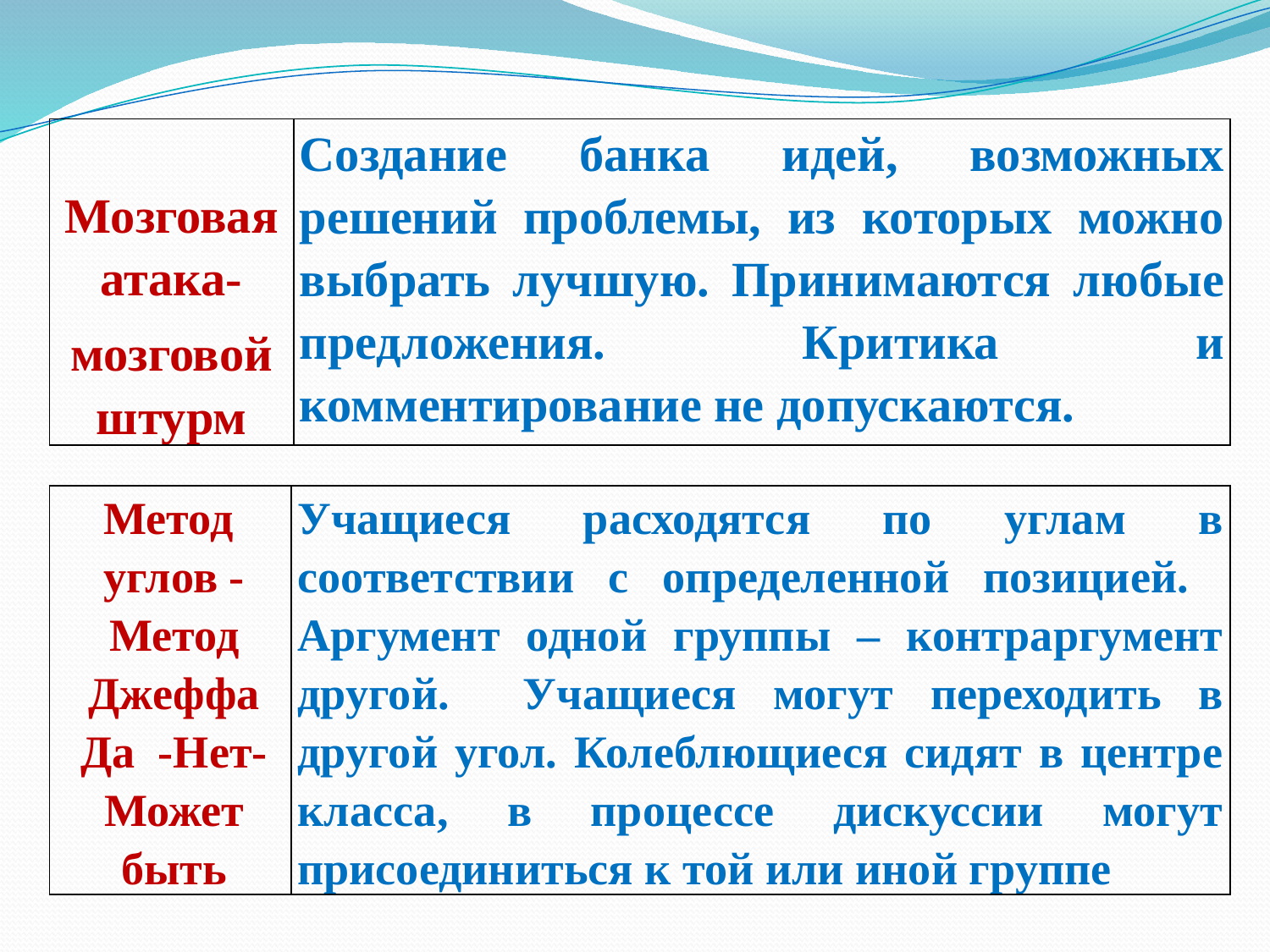

| Мозговая атака- мозговой штурм | Создание банка идей, возможных решений проблемы, из которых можно выбрать лучшую. Принимаются любые предложения. Критика и комментирование не допускаются. |
| --- | --- |
| Метод углов - Метод Джеффа Да -Нет-Может быть | Учащиеся расходятся по углам в соответствии с определенной позицией. Аргумент одной группы – контраргумент другой. Учащиеся могут переходить в другой угол. Колеблющиеся сидят в центре класса, в процессе дискуссии могут присоединиться к той или иной группе |
| --- | --- |